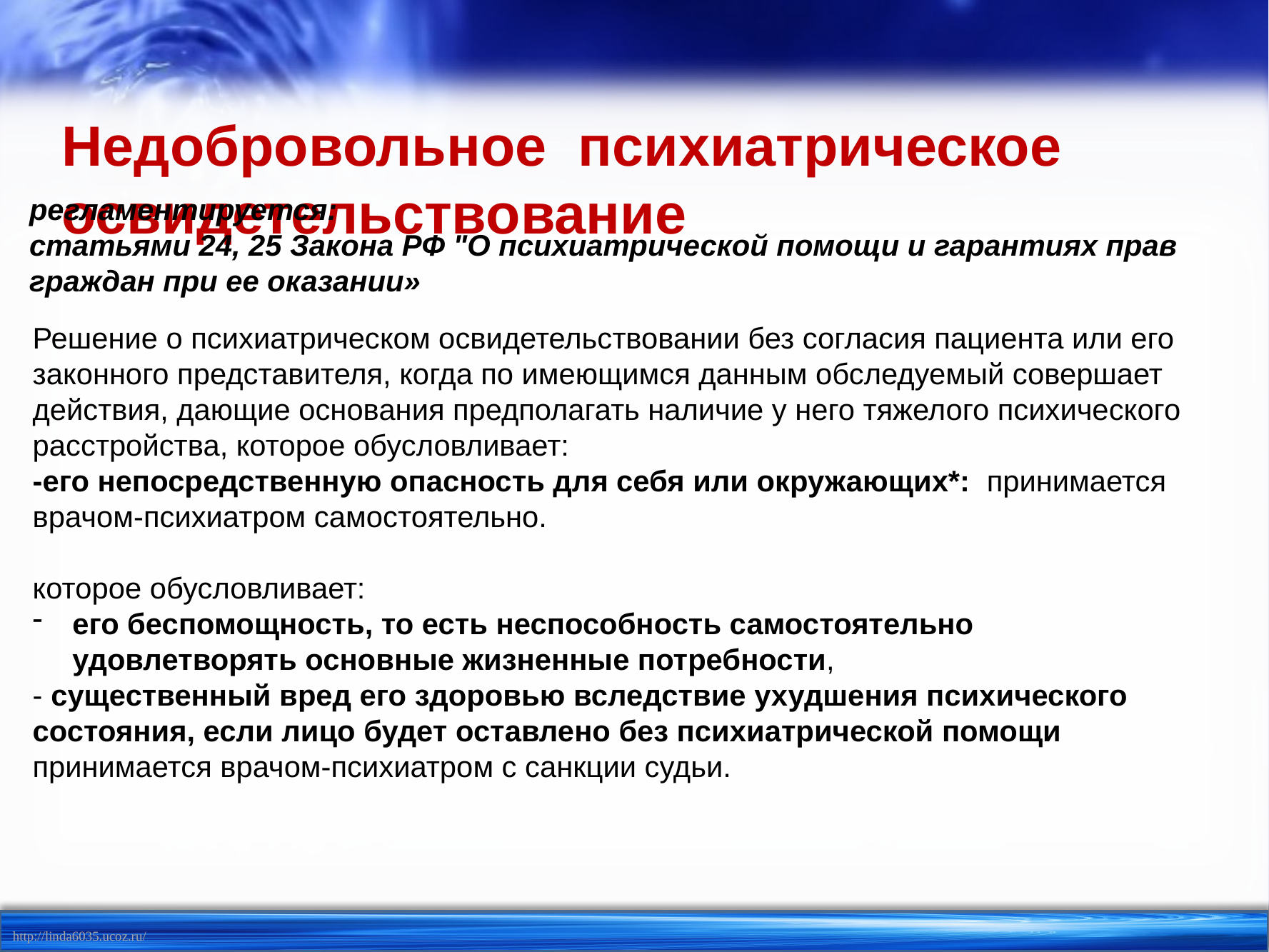

Недобровольное  психиатрическое  освидетельствование
регламентируется: 
статьями 24, 25 Закона РФ "О психиатрической помощи и гарантиях прав граждан при ее оказании»
Решение о психиатрическом освидетельствовании без согласия пациента или его законного представителя, когда по имеющимся данным обследуемый совершает действия, дающие основания предполагать наличие у него тяжелого психического расстройства, которое обусловливает:
-его непосредственную опасность для себя или окружающих*:  принимается врачом-психиатром самостоятельно.

которое обусловливает:
его беспомощность, то есть неспособность самостоятельно удовлетворять основные жизненные потребности,
- существенный вред его здоровью вследствие ухудшения психического состояния, если лицо будет оставлено без психиатрической помощи
принимается врачом-психиатром с санкции судьи.